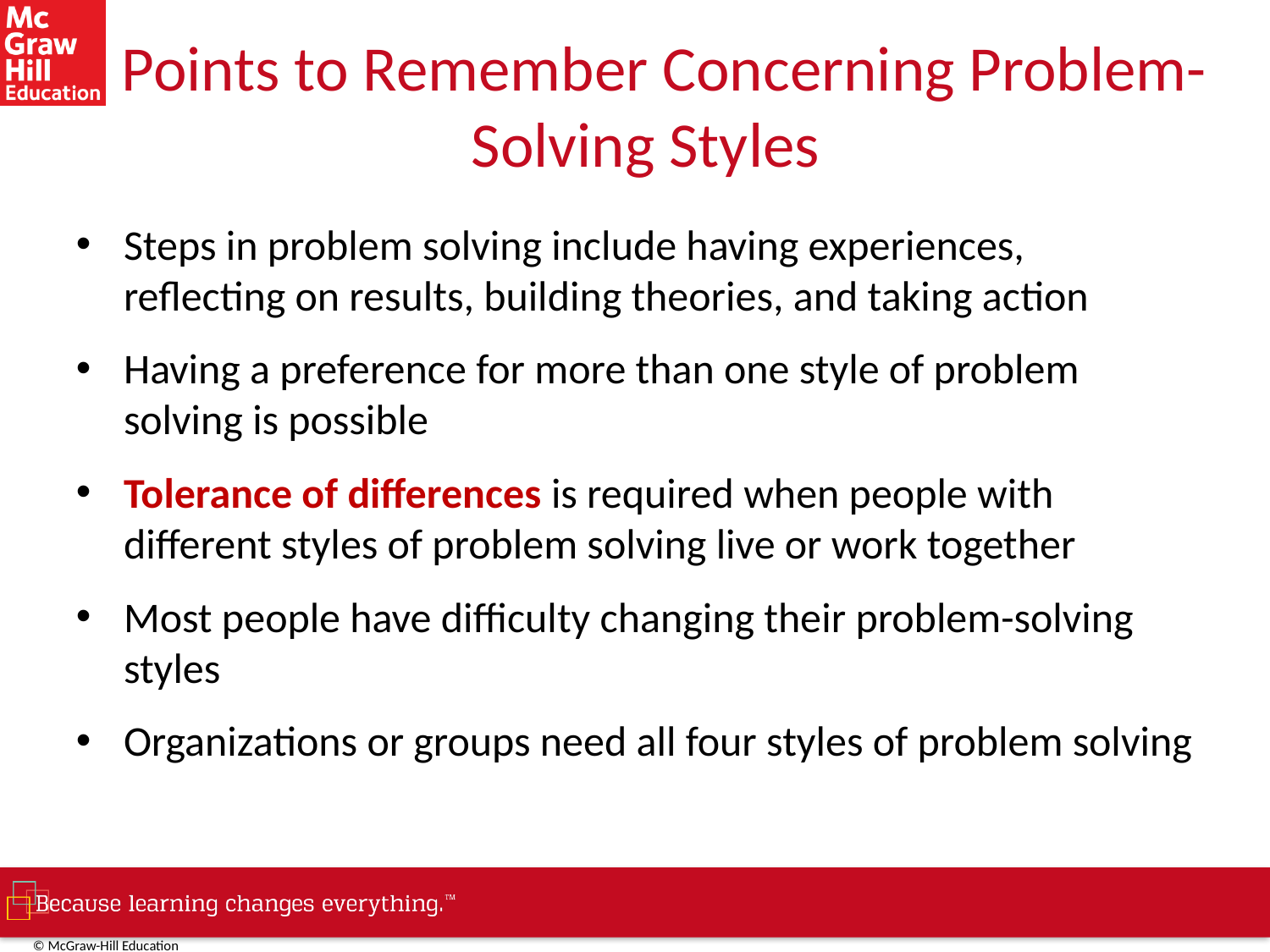

# Points to Remember Concerning Problem-Solving Styles
Steps in problem solving include having experiences, reflecting on results, building theories, and taking action
Having a preference for more than one style of problem solving is possible
Tolerance of differences is required when people with different styles of problem solving live or work together
Most people have difficulty changing their problem-solving styles
Organizations or groups need all four styles of problem solving